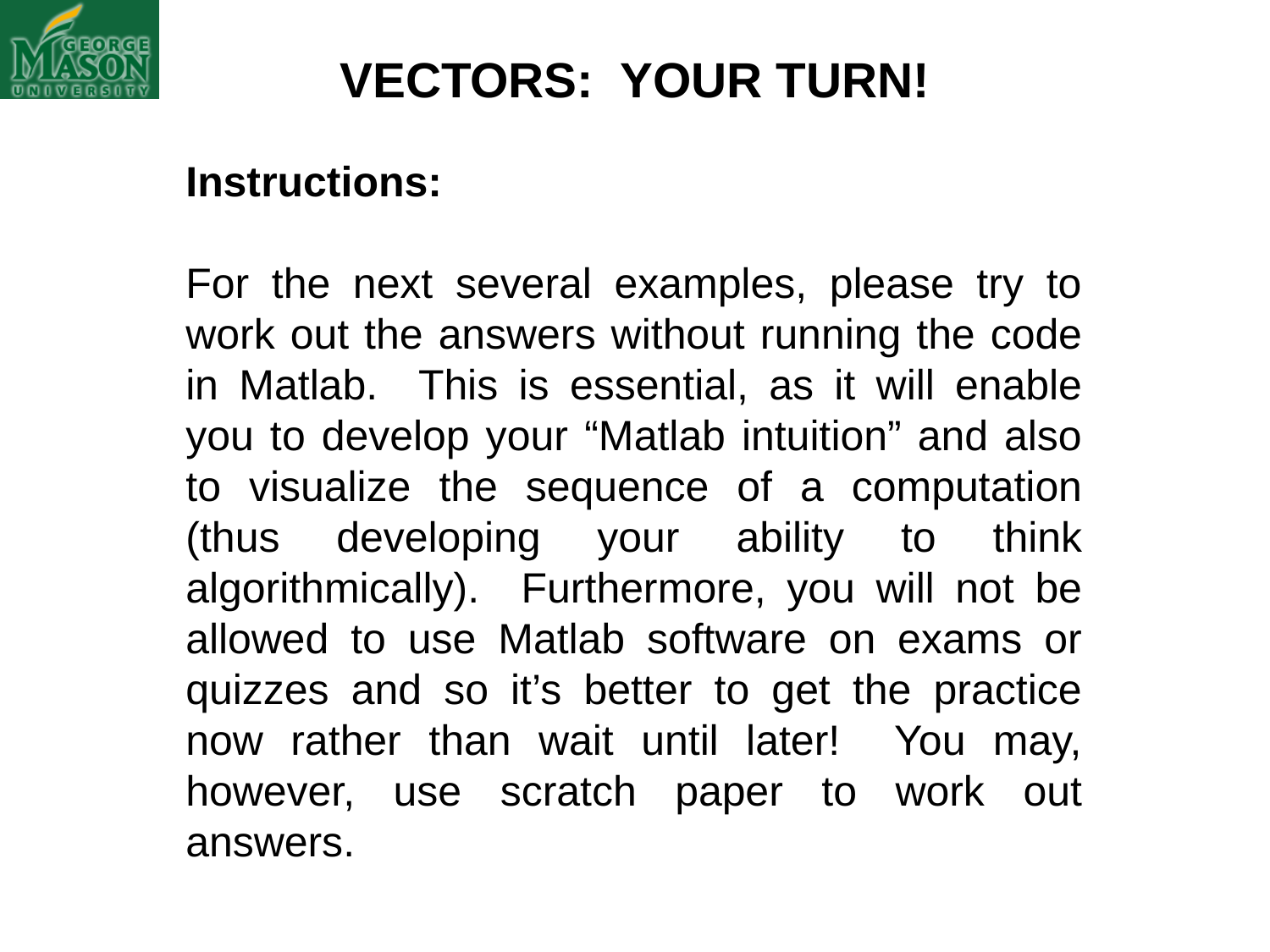

VECTORS:  YOUR TURN!
Instructions:

For the next several examples, please try to work out the answers without running the code in Matlab.  This is essential, as it will enable you to develop your “Matlab intuition” and also to visualize the sequence of a computation (thus developing your ability to think algorithmically).  Furthermore, you will not be allowed to use Matlab software on exams or quizzes and so it’s better to get the practice now rather than wait until later!  You may, however, use scratch paper to work out answers.